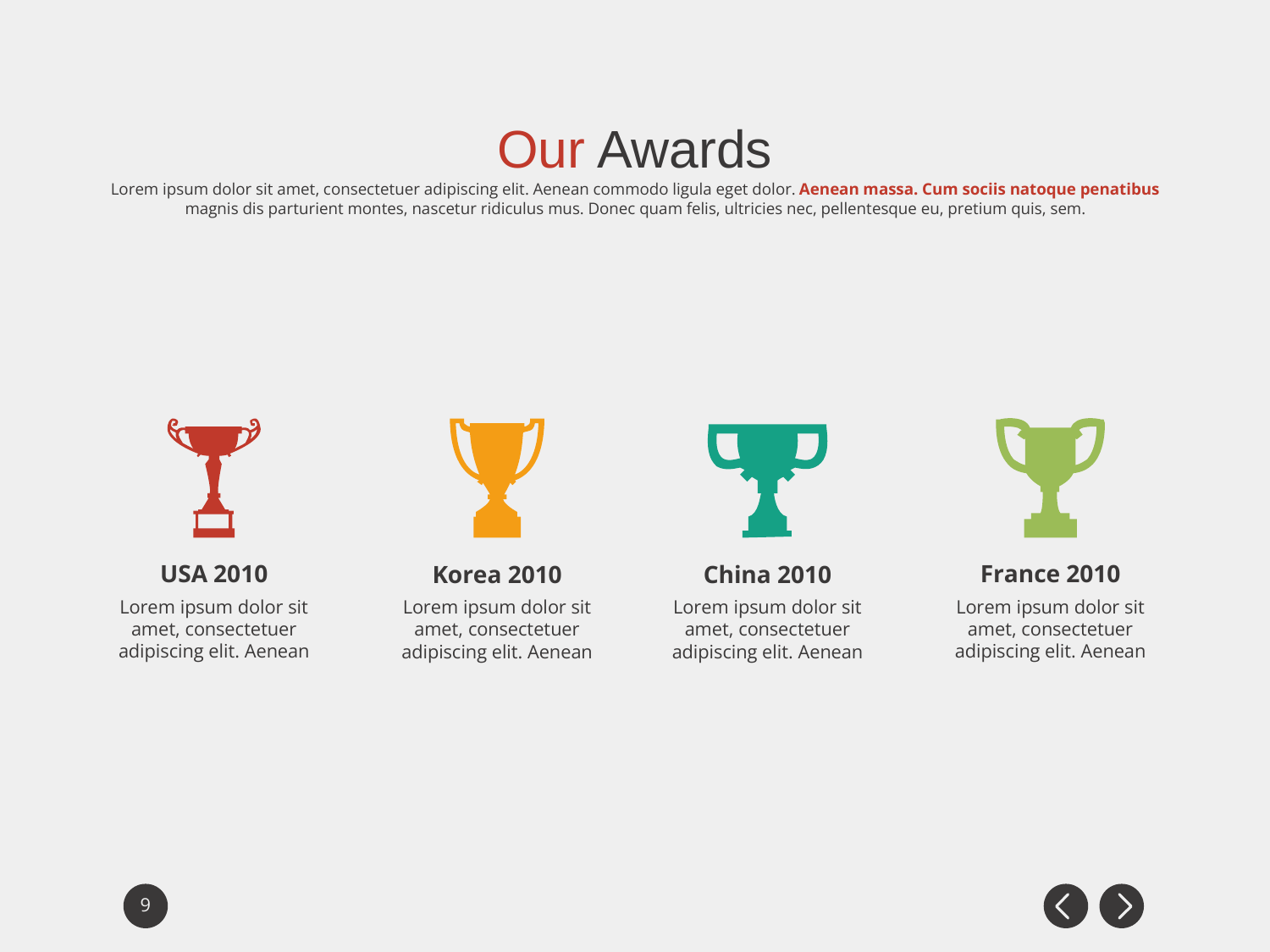

Our Awards
Lorem ipsum dolor sit amet, consectetuer adipiscing elit. Aenean commodo ligula eget dolor. Aenean massa. Cum sociis natoque penatibus magnis dis parturient montes, nascetur ridiculus mus. Donec quam felis, ultricies nec, pellentesque eu, pretium quis, sem.

USA 2010
France 2010
Korea 2010
China 2010
Lorem ipsum dolor sit amet, consectetuer adipiscing elit. Aenean
Lorem ipsum dolor sit amet, consectetuer adipiscing elit. Aenean
Lorem ipsum dolor sit amet, consectetuer adipiscing elit. Aenean
Lorem ipsum dolor sit amet, consectetuer adipiscing elit. Aenean